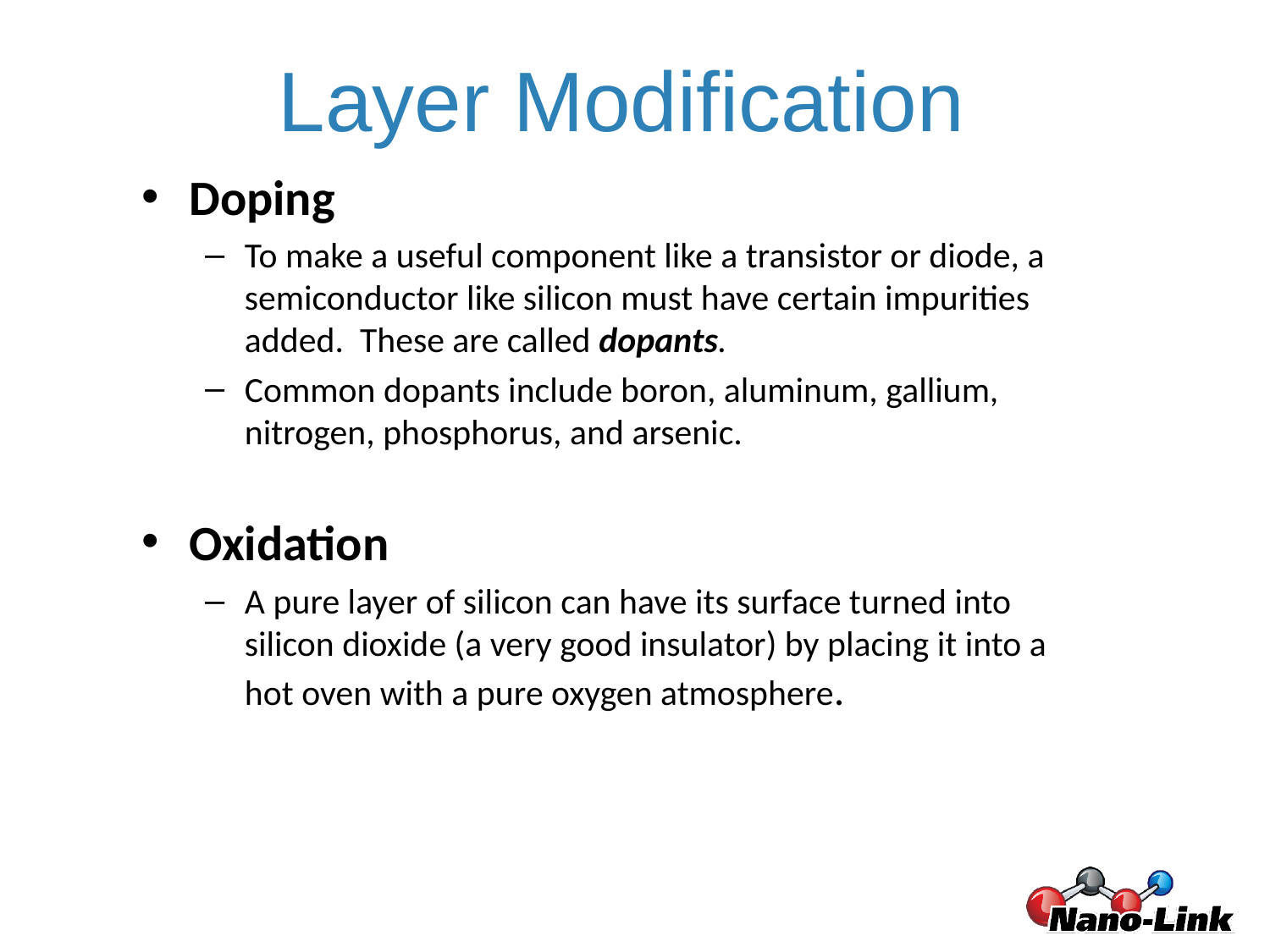

Layer Modification
Doping
To make a useful component like a transistor or diode, a semiconductor like silicon must have certain impurities added.  These are called dopants.
Common dopants include boron, aluminum, gallium, nitrogen, phosphorus, and arsenic.

Oxidation
A pure layer of silicon can have its surface turned into silicon dioxide (a very good insulator) by placing it into a hot oven with a pure oxygen atmosphere.